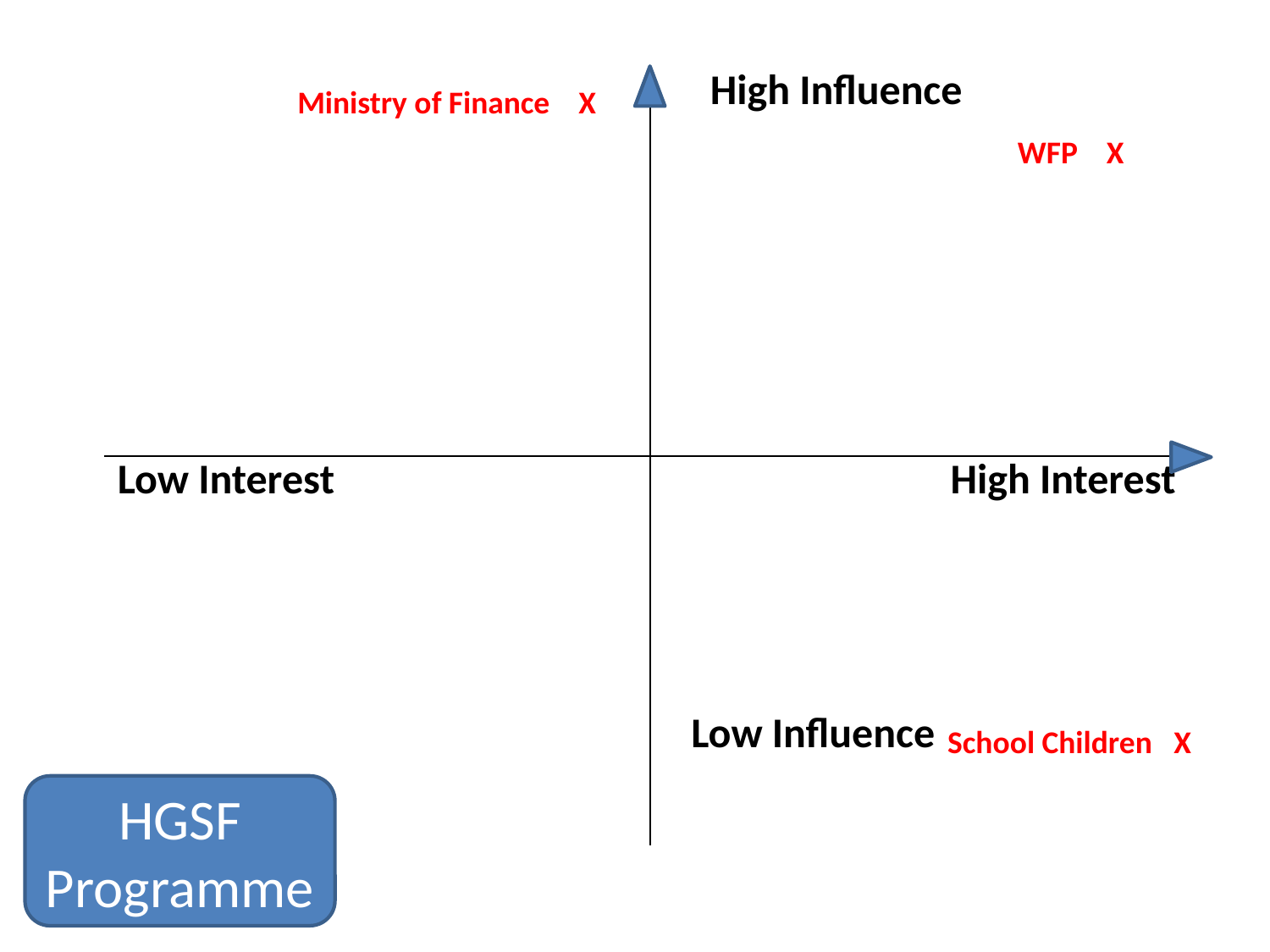

|  | High Influence |
| --- | --- |
| Low Interest | High Interest Low Influence |

Ministry of Finance    X
WFP    X

School Children   X
HGSF Programme